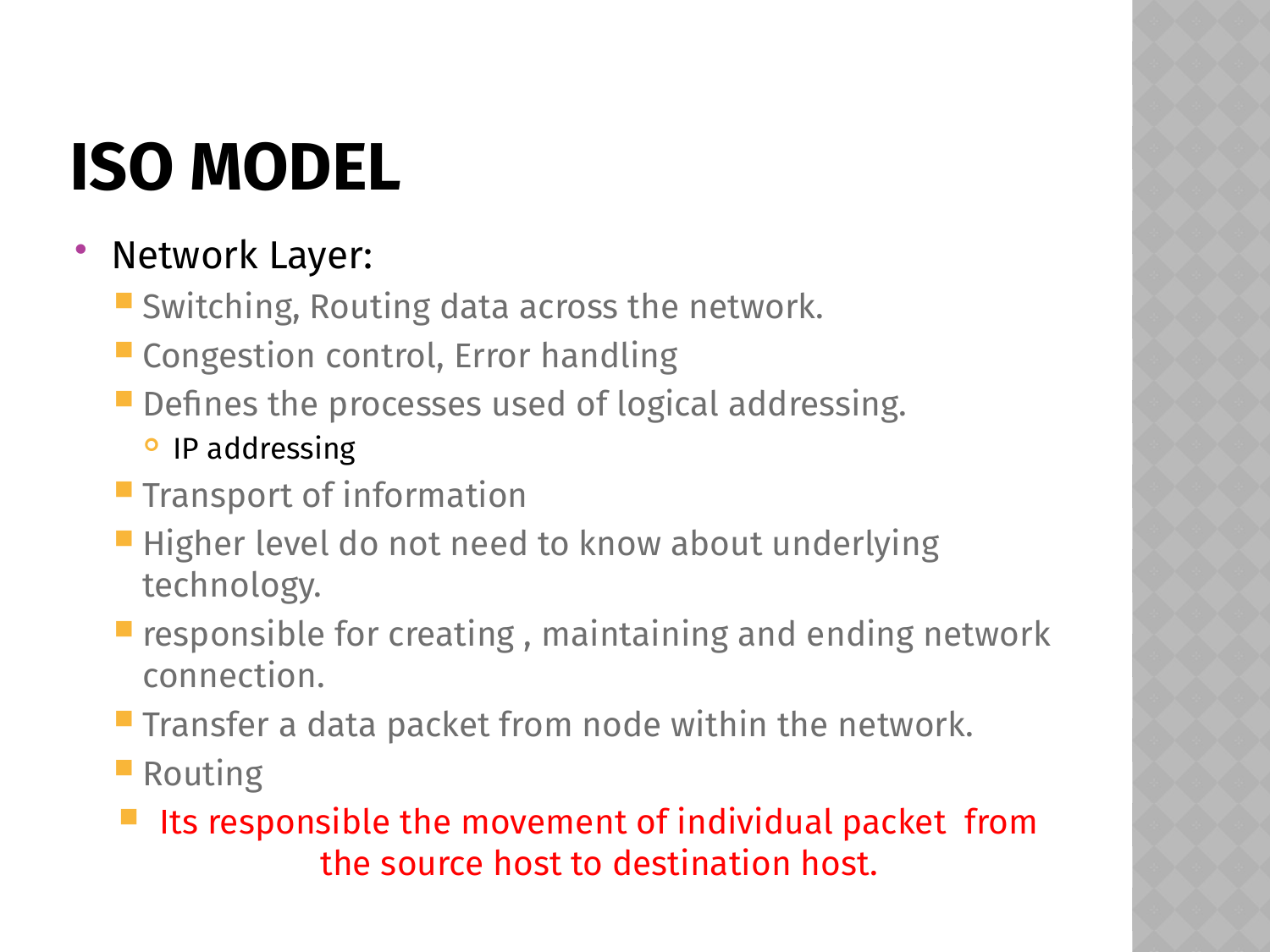

# ISO Model
Network Layer:
Switching, Routing data across the network.
Congestion control, Error handling
Defines the processes used of logical addressing.
IP addressing
Transport of information
Higher level do not need to know about underlying technology.
responsible for creating , maintaining and ending network connection.
Transfer a data packet from node within the network.
Routing
Its responsible the movement of individual packet  from the source host to destination host.